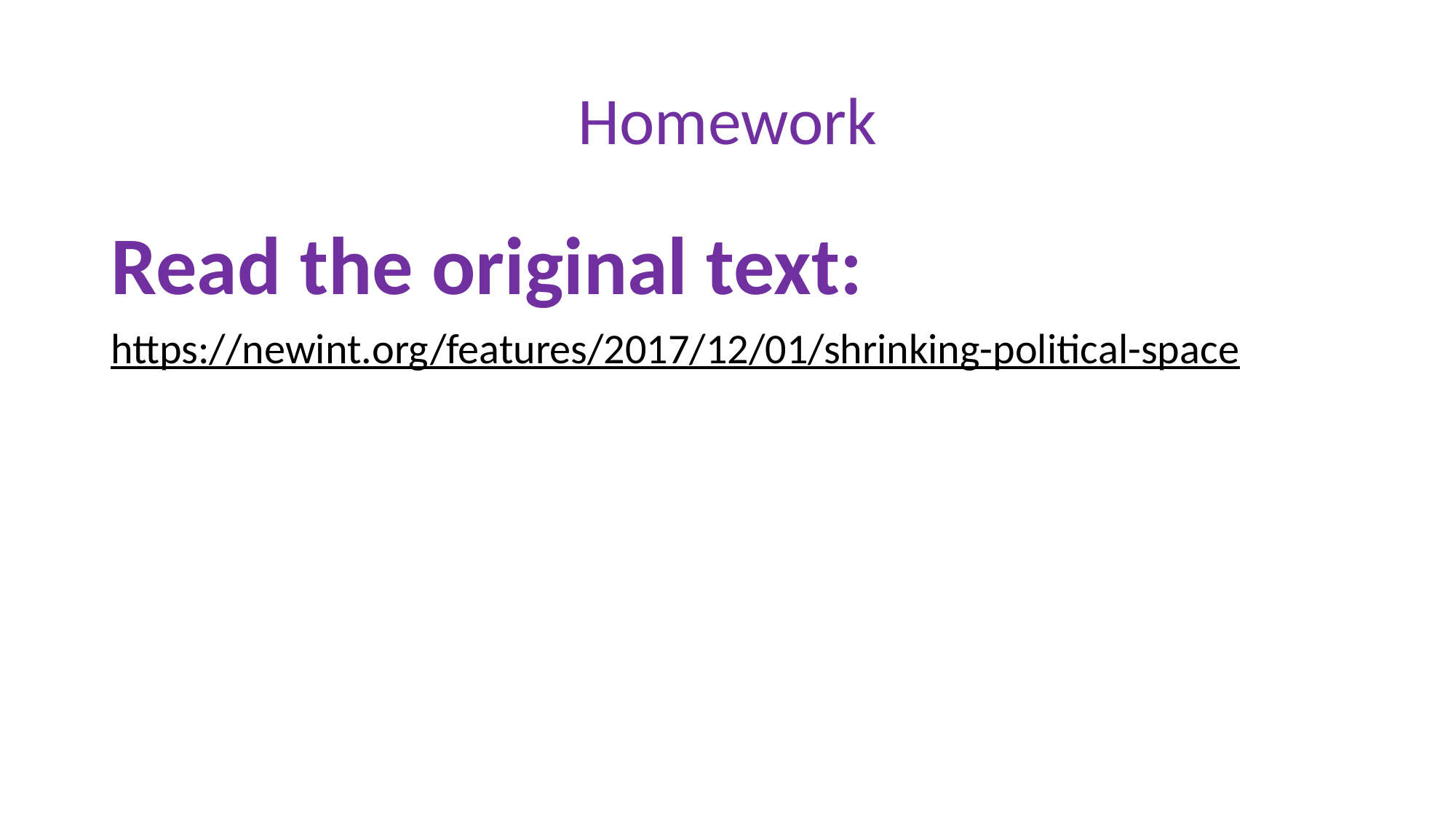

# Homework
Read the original text:
https://newint.org/features/2017/12/01/shrinking-political-space